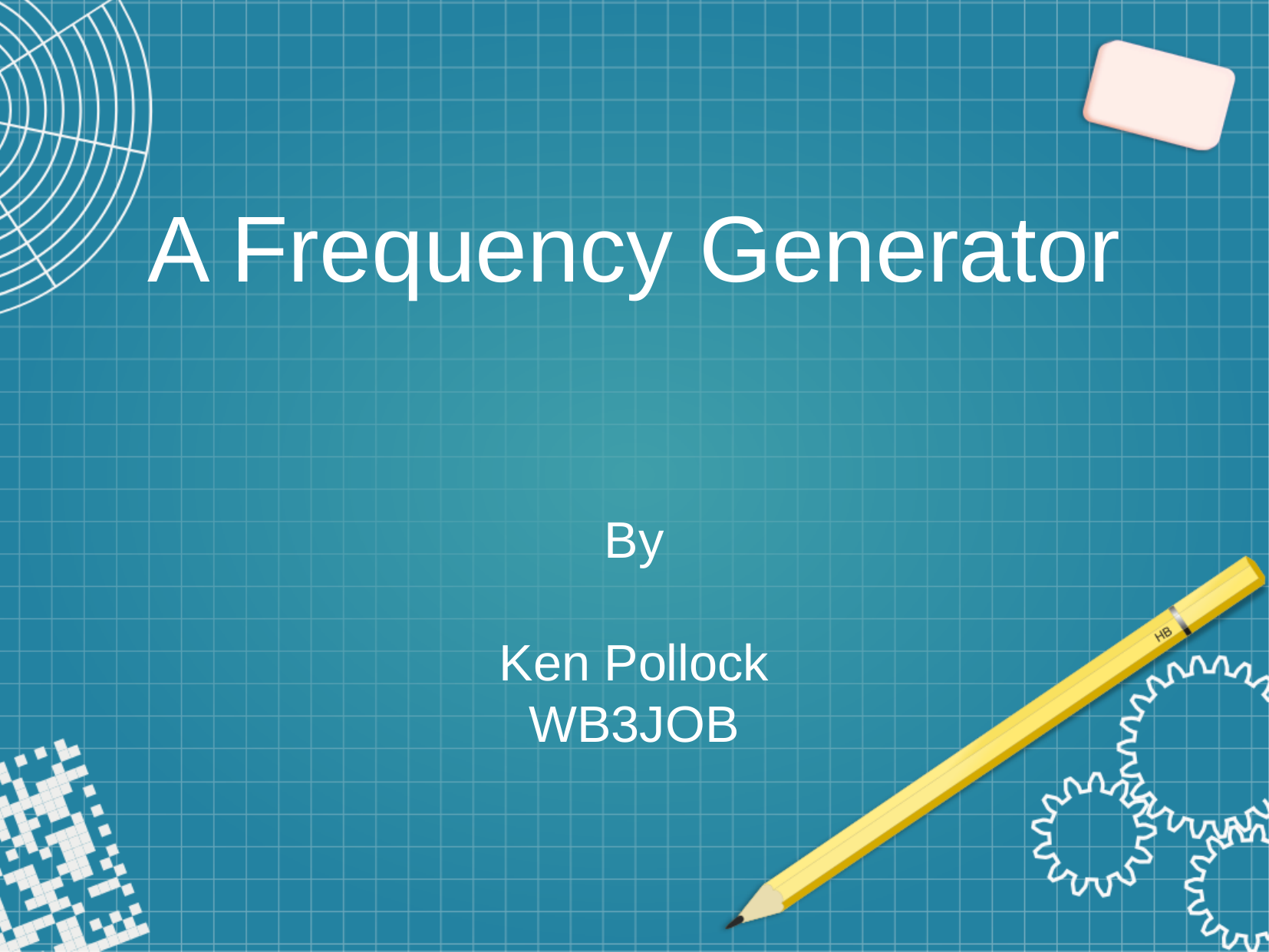

A Frequency Generator
By

Ken Pollock
WB3JOB